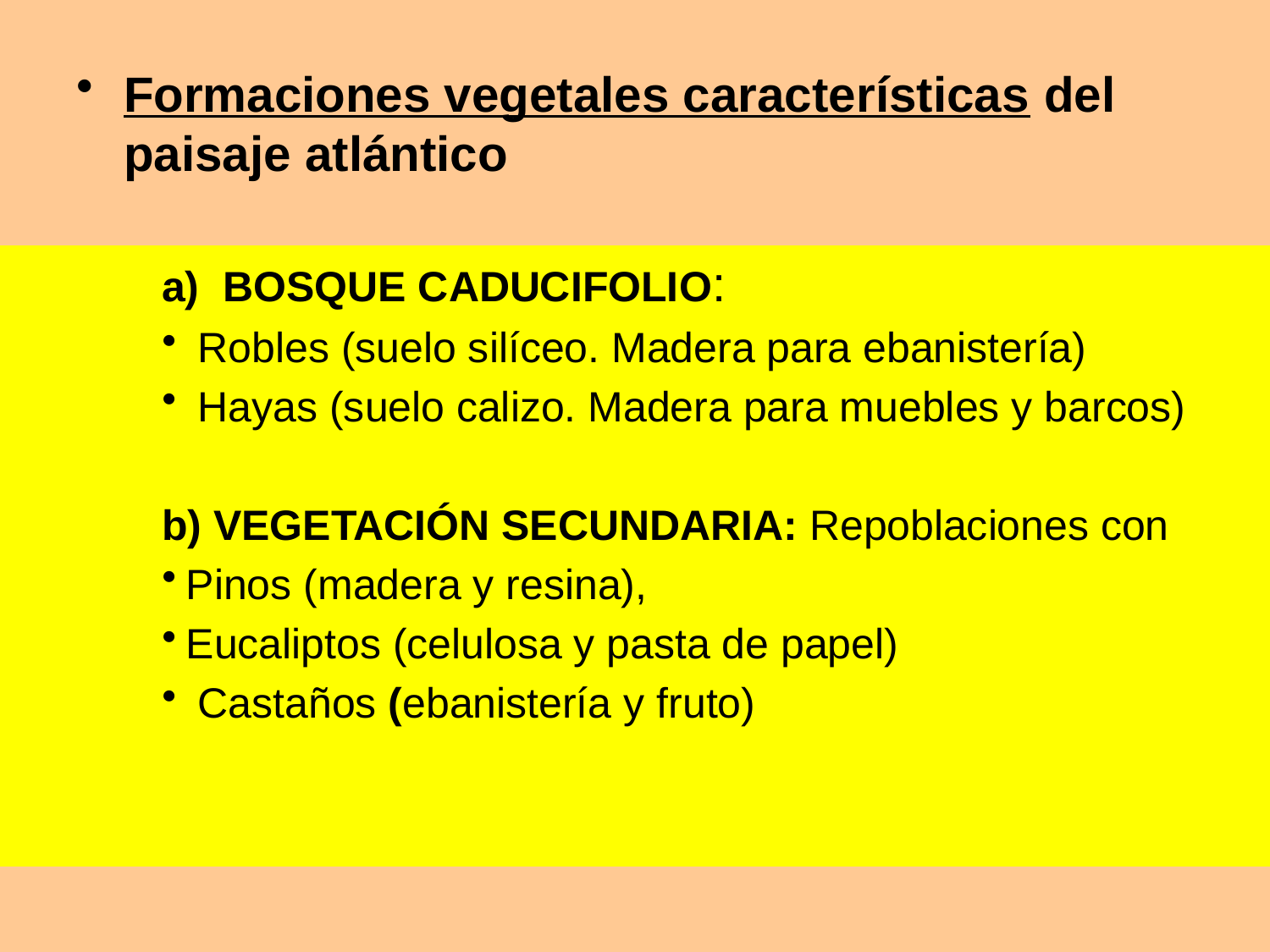

Formaciones vegetales características del paisaje atlántico
a)  BOSQUE CADUCIFOLIO:
 Robles (suelo silíceo. Madera para ebanistería)
 Hayas (suelo calizo. Madera para muebles y barcos)

b) VEGETACIÓN SECUNDARIA: Repoblaciones con
Pinos (madera y resina),
Eucaliptos (celulosa y pasta de papel)
 Castaños (ebanistería y fruto)